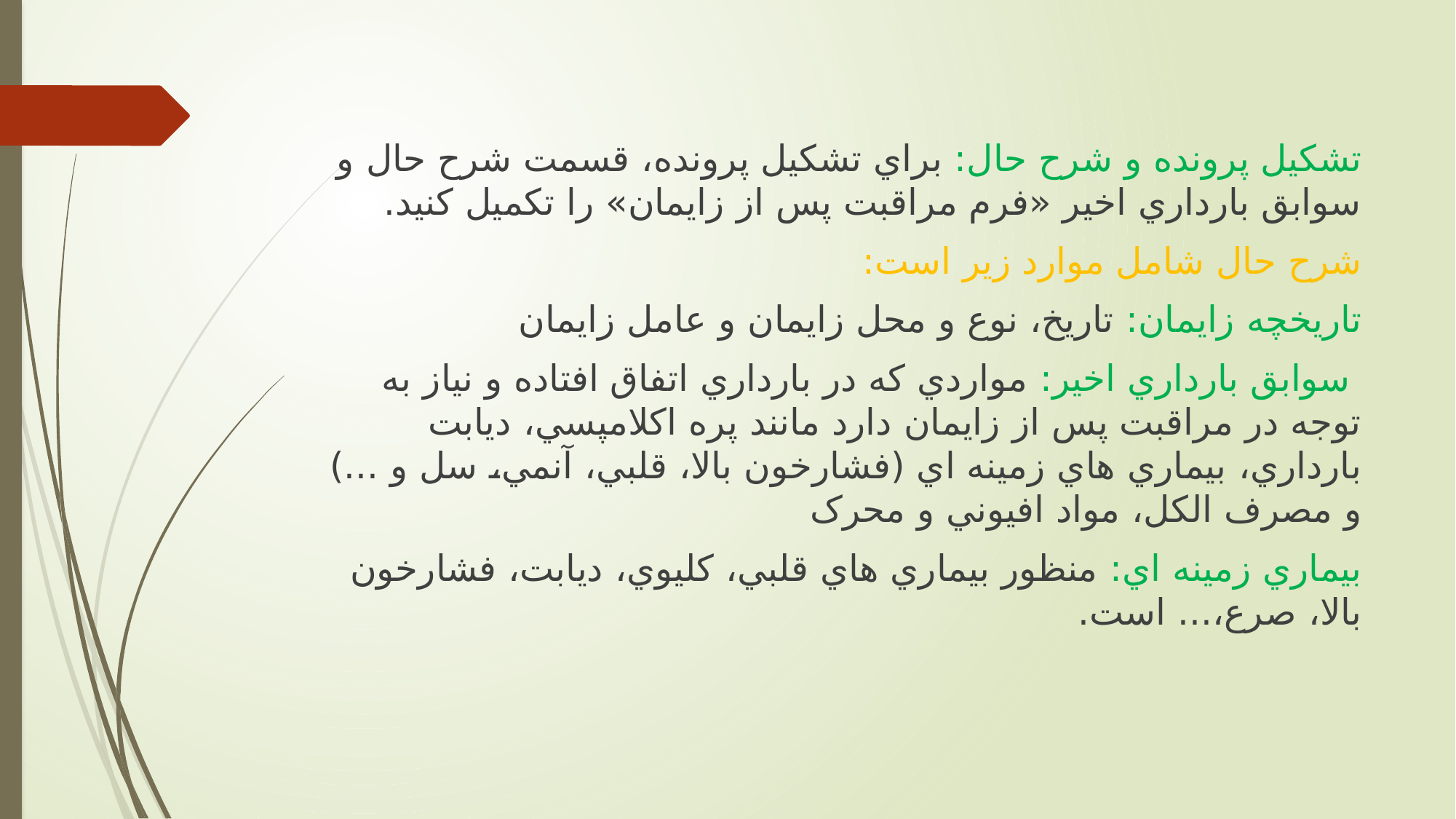

تشکیل پرونده و شرح حال: براي تشکیل پرونده، قسمت شرح حال و سوابق بارداري اخیر «فرم مراقبت پس از زايمان» را تکمیل کنید.
شرح حال شامل موارد زير است:
تاريخچه زايمان: تاريخ، نوع و محل زايمان و عامل زايمان
 سوابق بارداري اخیر: مواردي که در بارداري اتفاق افتاده و نیاز به توجه در مراقبت پس از زايمان دارد مانند پره اکلامپسي، ديابت بارداري، بیماري هاي زمینه اي (فشارخون بالا، قلبي، آنمي، سل و ...) و مصرف الکل، مواد افیوني و محرک
بیماري زمینه اي: منظور بیماري هاي قلبي، کلیوي، ديابت، فشارخون بالا، صرع،... است.